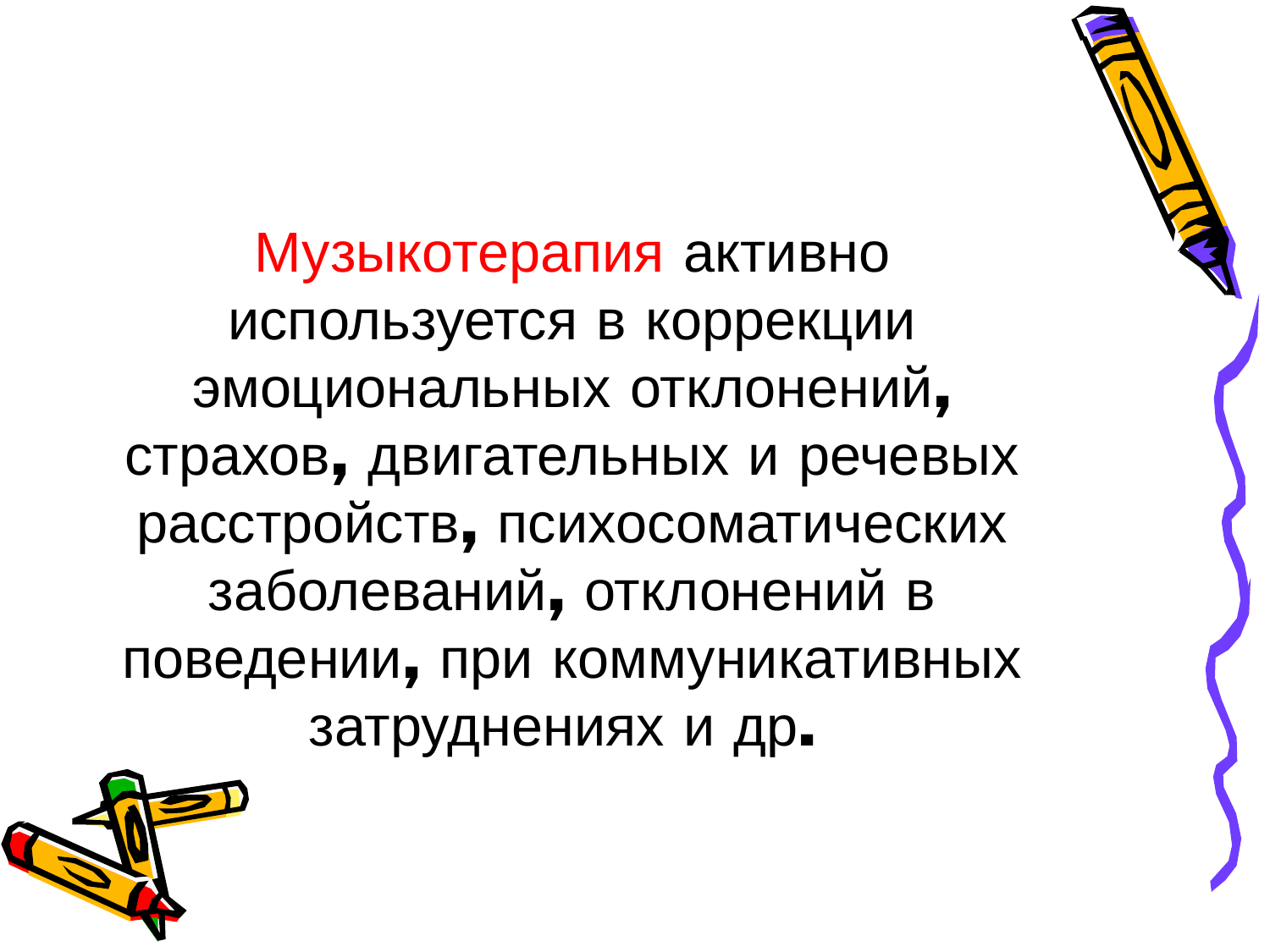

# Музыкотерапия активно используется в коррекции эмоциональных отклонений, страхов, двигательных и речевых расстройств, психосоматических заболеваний, отклонений в поведении, при коммуникативных затруднениях и др.